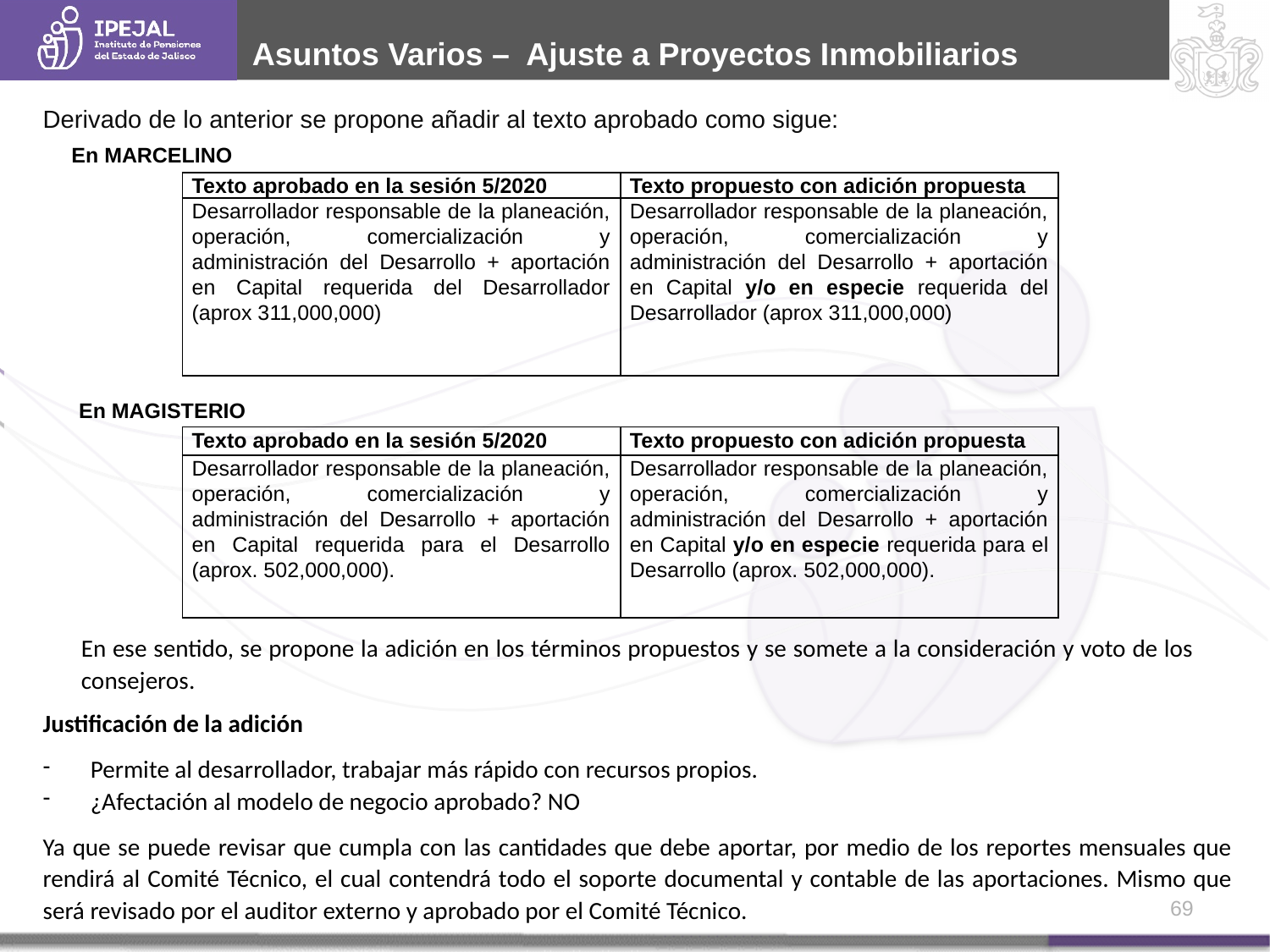

Asuntos Varios –  Ajuste a Proyectos Inmobiliarios
Derivado de lo anterior se propone añadir al texto aprobado como sigue:

En MARCELINO
| Texto aprobado en la sesión 5/2020 | Texto propuesto con adición propuesta |
| --- | --- |
| Desarrollador responsable de la planeación, operación, comercialización y administración del Desarrollo + aportación en Capital requerida del Desarrollador (aprox 311,000,000) | Desarrollador responsable de la planeación, operación, comercialización y administración del Desarrollo + aportación en Capital y/o en especie requerida del Desarrollador (aprox 311,000,000) |
En MAGISTERIO
| Texto aprobado en la sesión 5/2020 | Texto propuesto con adición propuesta |
| --- | --- |
| Desarrollador responsable de la planeación, operación, comercialización y administración del Desarrollo + aportación en Capital requerida para el Desarrollo (aprox. 502,000,000). | Desarrollador responsable de la planeación, operación, comercialización y administración del Desarrollo + aportación en Capital y/o en especie requerida para el Desarrollo (aprox. 502,000,000). |
En ese sentido, se propone la adición en los términos propuestos y se somete a la consideración y voto de los consejeros.
Justificación de la adición
Permite al desarrollador, trabajar más rápido con recursos propios.
¿Afectación al modelo de negocio aprobado? NO
Ya que se puede revisar que cumpla con las cantidades que debe aportar, por medio de los reportes mensuales que rendirá al Comité Técnico, el cual contendrá todo el soporte documental y contable de las aportaciones. Mismo que será revisado por el auditor externo y aprobado por el Comité Técnico.
69